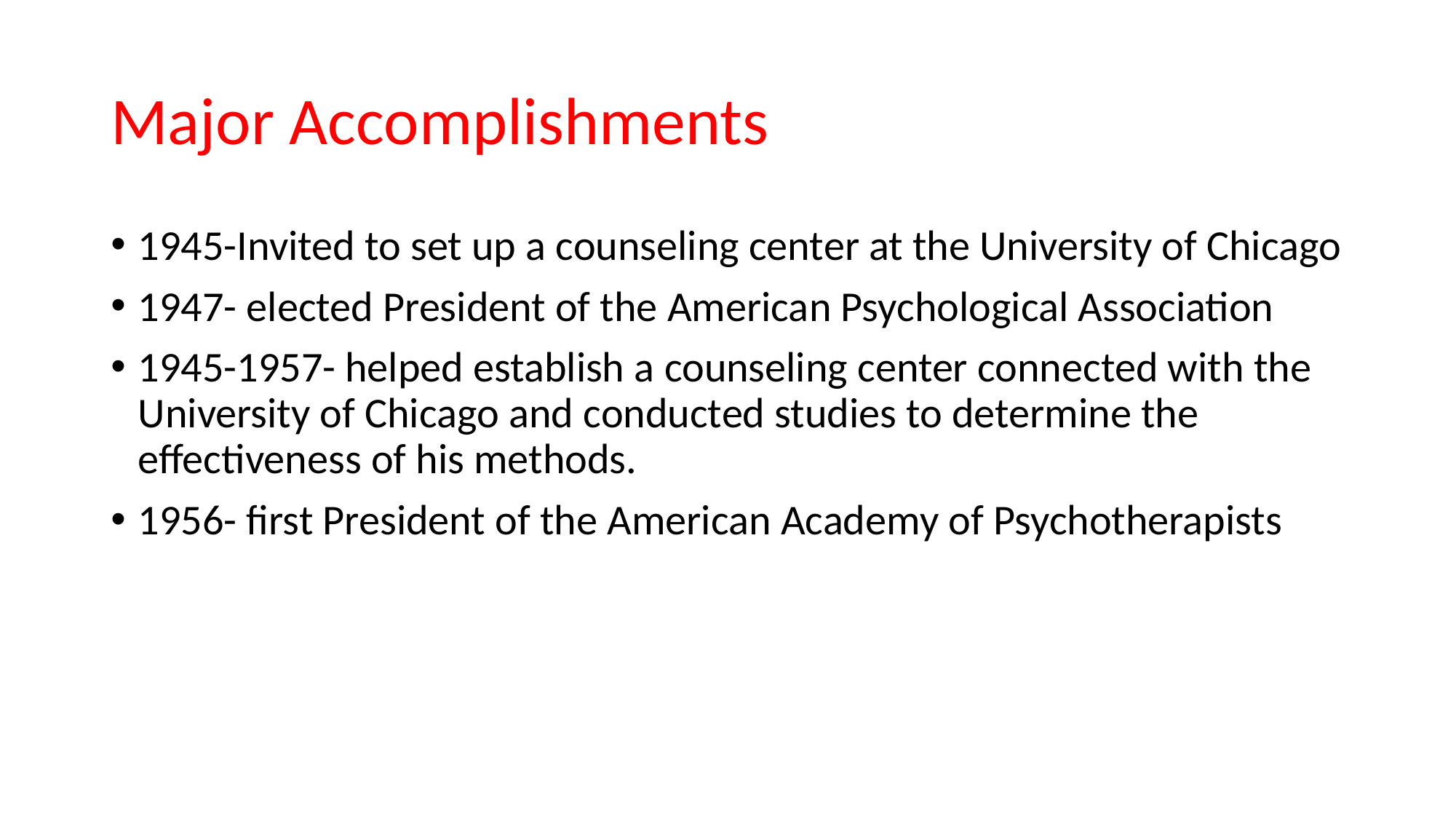

# Major Accomplishments
1945-Invited to set up a counseling center at the University of Chicago
1947- elected President of the American Psychological Association
1945-1957- helped establish a counseling center connected with the University of Chicago and conducted studies to determine the effectiveness of his methods.
1956- first President of the American Academy of Psychotherapists